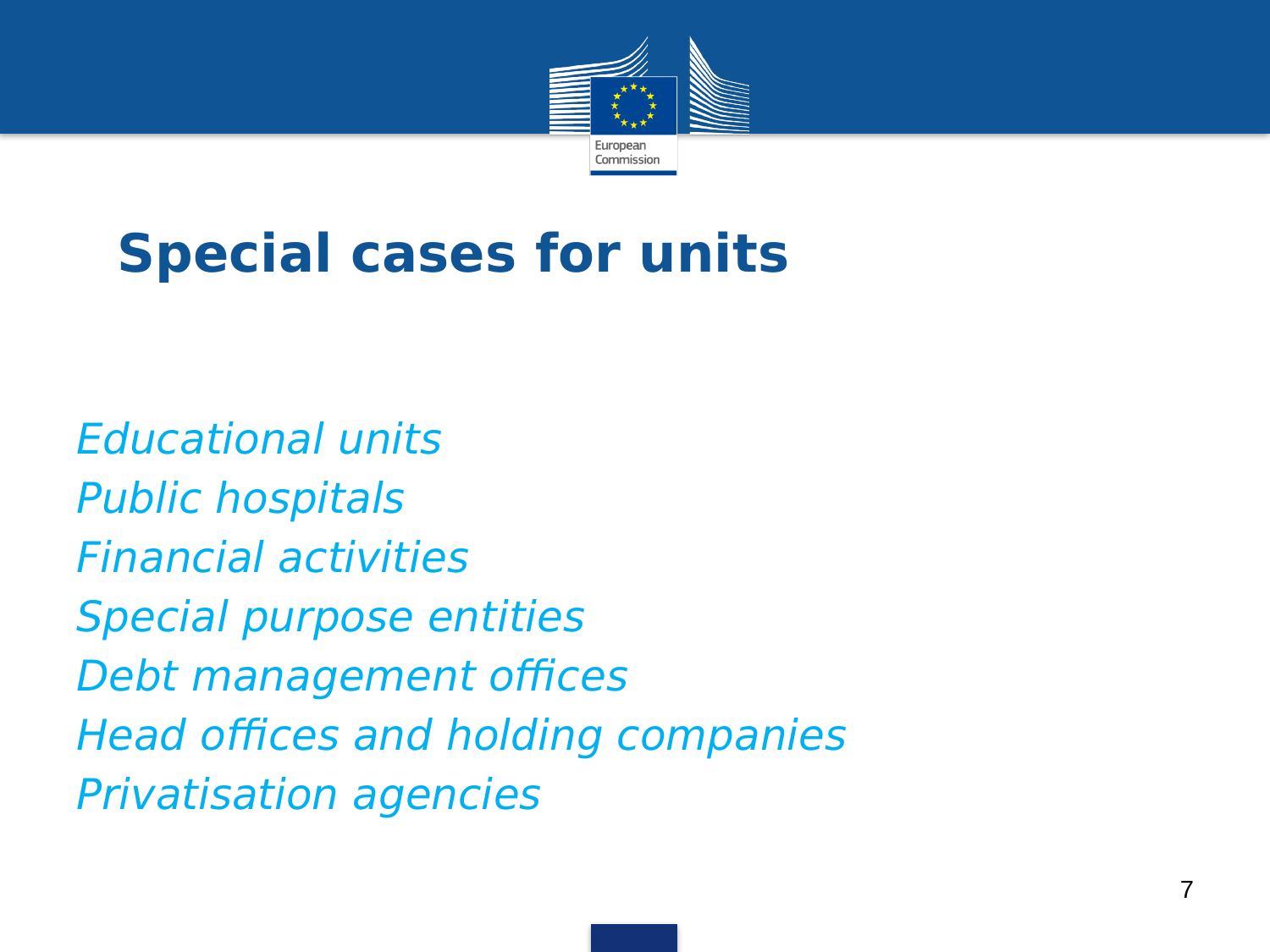

# Special cases for units

Educational units
Public hospitals
Financial activities
Special purpose entities
Debt management offices
Head offices and holding companies
Privatisation agencies

7